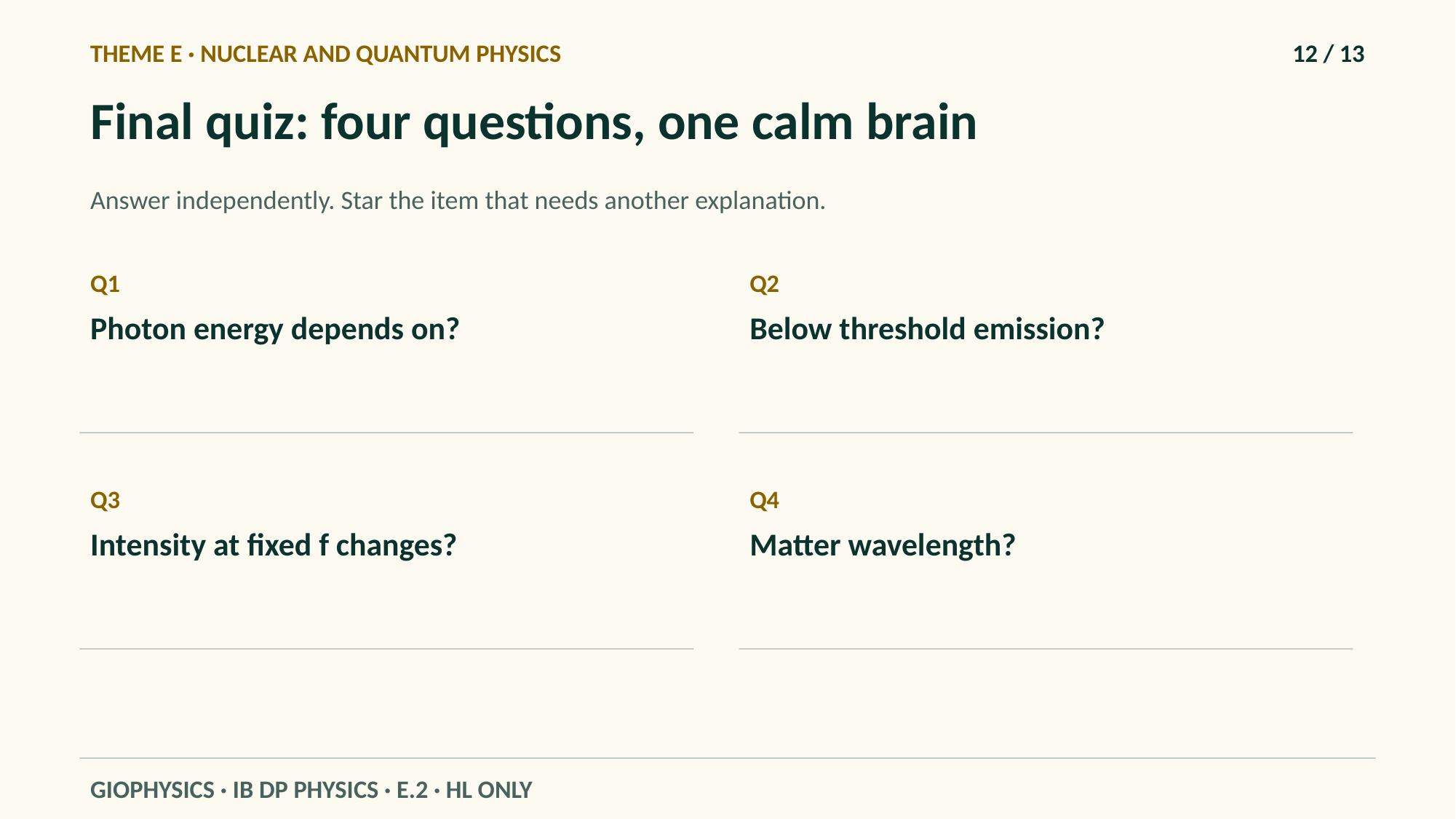

THEME E · NUCLEAR AND QUANTUM PHYSICS
12 / 13
Final quiz: four questions, one calm brain
Answer independently. Star the item that needs another explanation.
Q1
Q2
Photon energy depends on?
Below threshold emission?

Q3
Q4
Intensity at fixed f changes?
Matter wavelength?

GIOPHYSICS · IB DP PHYSICS · E.2 · HL ONLY